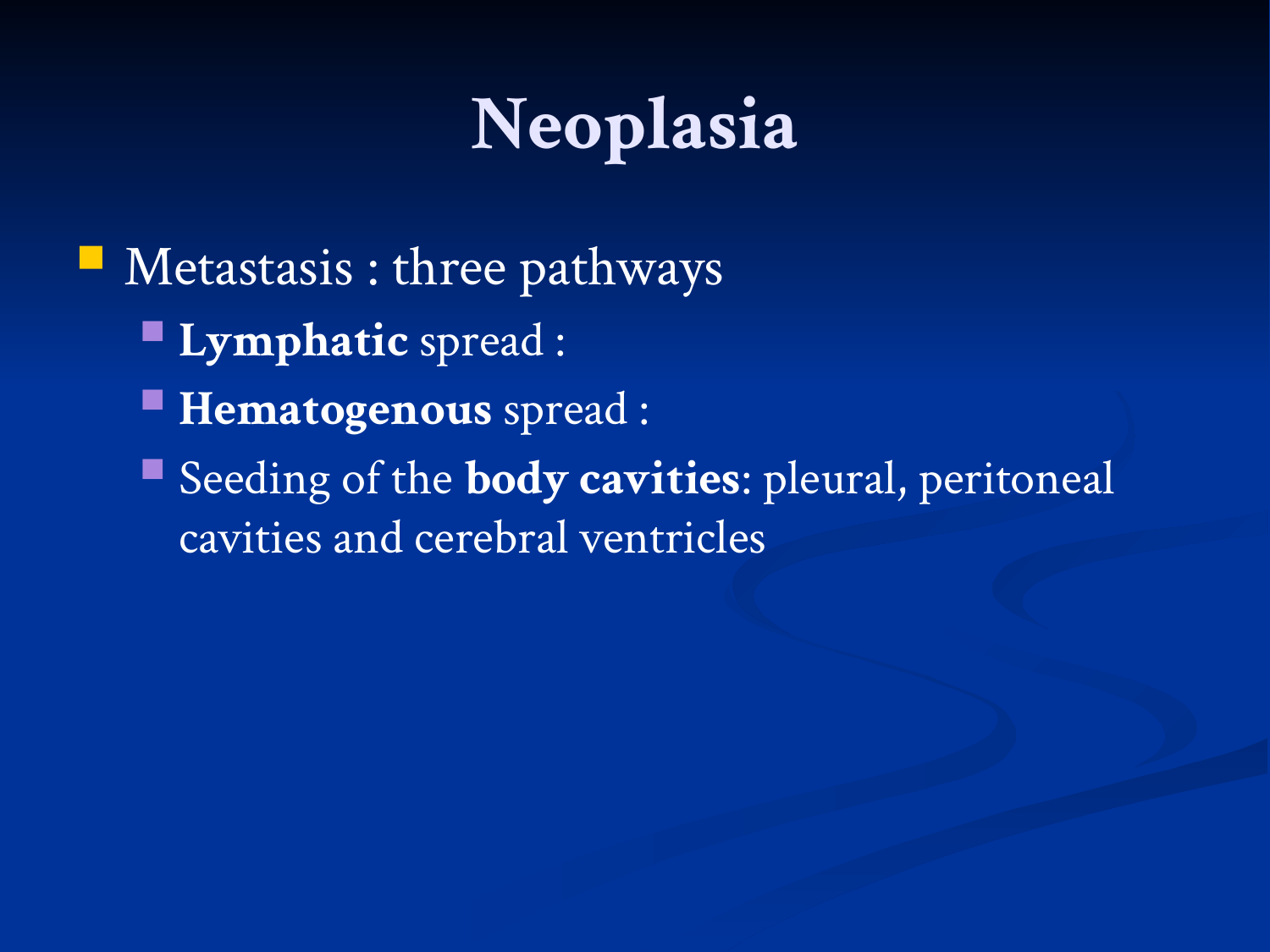

# Neoplasia
Metastasis : three pathways
Lymphatic spread :
Hematogenous spread :
Seeding of the body cavities: pleural, peritoneal cavities and cerebral ventricles